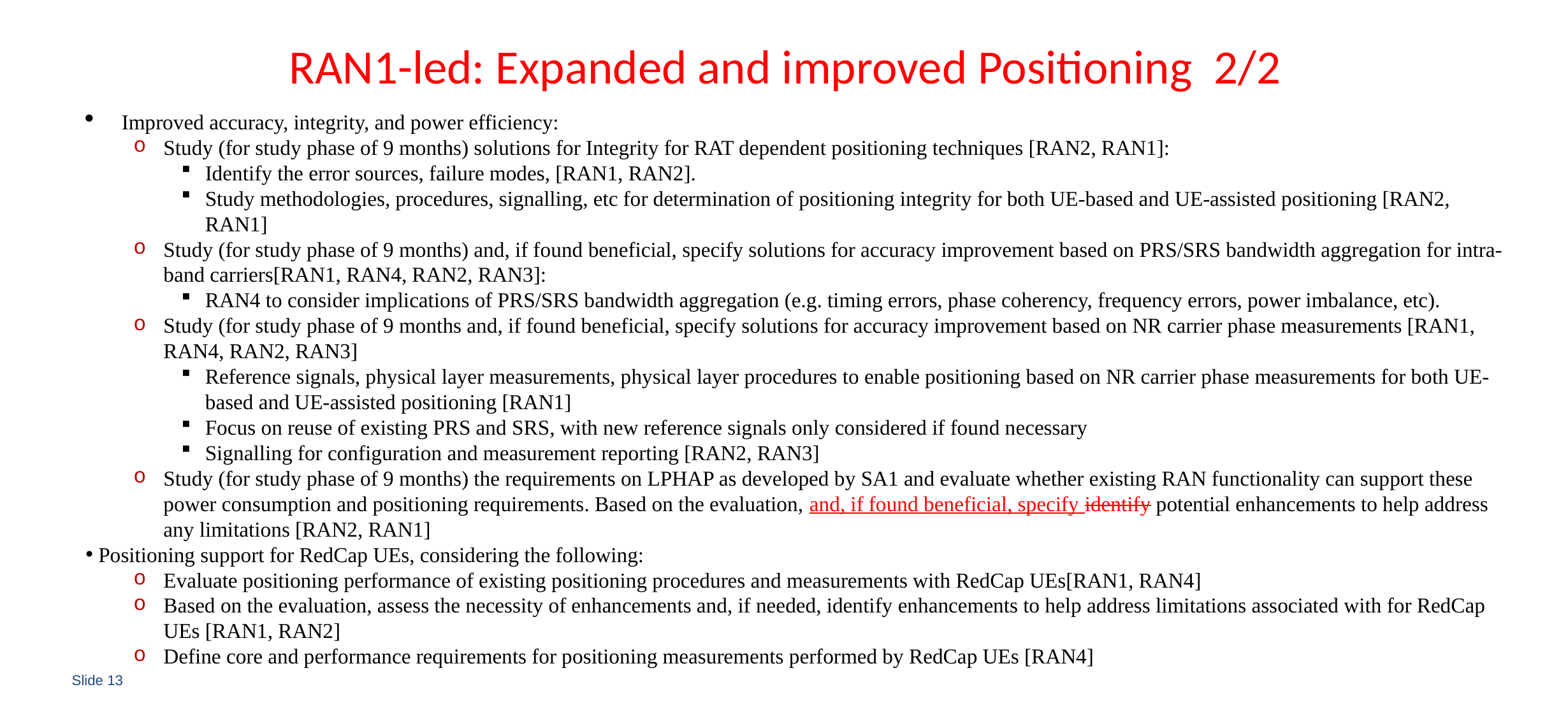

# RAN1-led: Expanded and improved Positioning  2/2
Improved accuracy, integrity, and power efficiency:
Study (for study phase of 9 months) solutions for Integrity for RAT dependent positioning techniques [RAN2, RAN1]:
Identify the error sources, failure modes, [RAN1, RAN2].
Study methodologies, procedures, signalling, etc for determination of positioning integrity for both UE-based and UE-assisted positioning [RAN2, RAN1]
Study (for study phase of 9 months) and, if found beneficial, specify solutions for accuracy improvement based on PRS/SRS bandwidth aggregation for intra-band carriers[RAN1, RAN4, RAN2, RAN3]:
RAN4 to consider implications of PRS/SRS bandwidth aggregation (e.g. timing errors, phase coherency, frequency errors, power imbalance, etc).
Study (for study phase of 9 months and, if found beneficial, specify solutions for accuracy improvement based on NR carrier phase measurements [RAN1, RAN4, RAN2, RAN3]
Reference signals, physical layer measurements, physical layer procedures to enable positioning based on NR carrier phase measurements for both UE-based and UE-assisted positioning [RAN1]
Focus on reuse of existing PRS and SRS, with new reference signals only considered if found necessary
Signalling for configuration and measurement reporting [RAN2, RAN3]
Study (for study phase of 9 months) the requirements on LPHAP as developed by SA1 and evaluate whether existing RAN functionality can support these power consumption and positioning requirements. Based on the evaluation, and, if found beneficial, specify identify potential enhancements to help address any limitations [RAN2, RAN1]
 Positioning support for RedCap UEs, considering the following:
Evaluate positioning performance of existing positioning procedures and measurements with RedCap UEs[RAN1, RAN4]
Based on the evaluation, assess the necessity of enhancements and, if needed, identify enhancements to help address limitations associated with for RedCap UEs [RAN1, RAN2]
Define core and performance requirements for positioning measurements performed by RedCap UEs [RAN4]